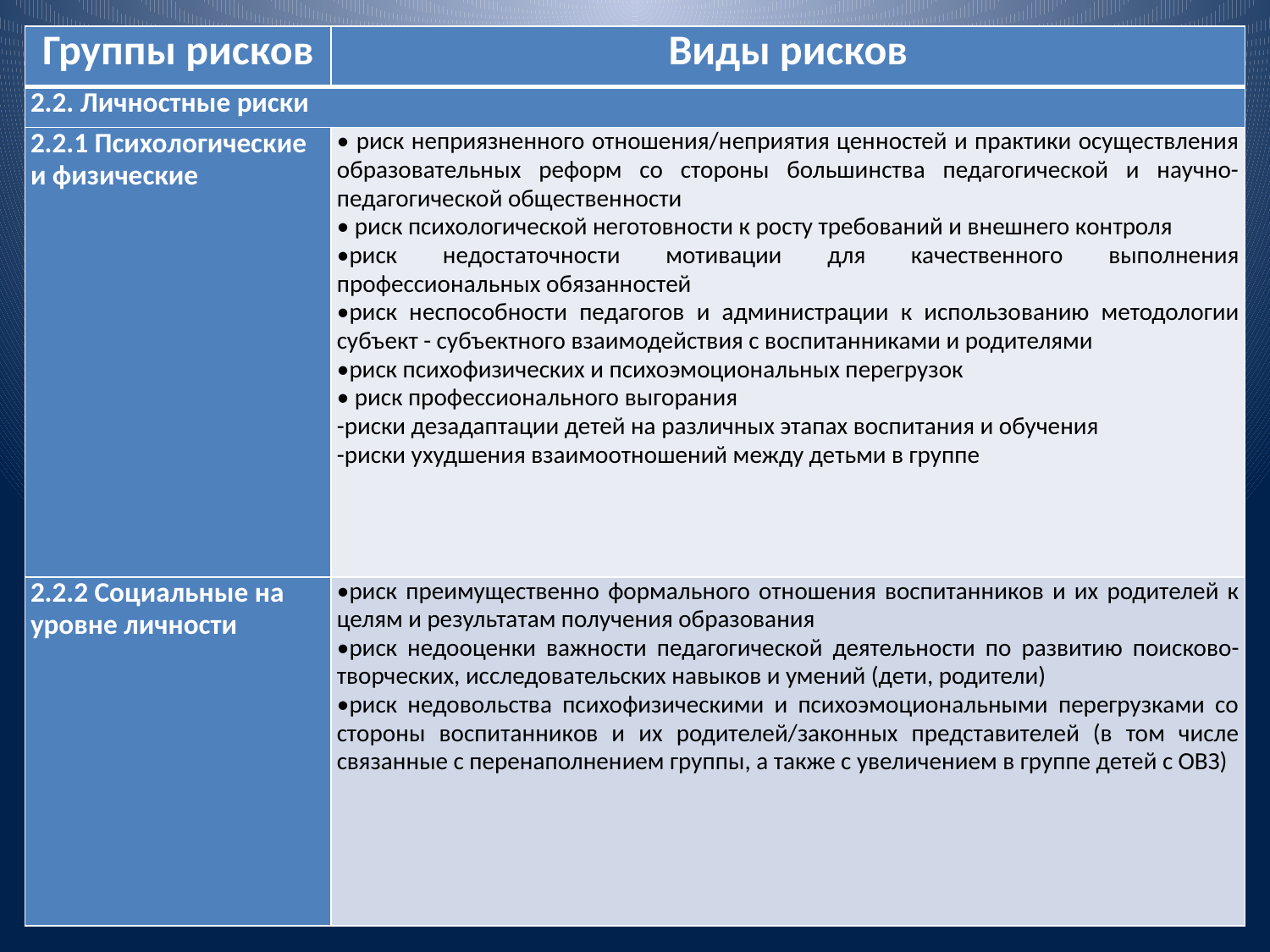

| Группы рисков | Виды рисков |
| --- | --- |
| 2.2. Личностные риски |  |
| 2.2.1 Психологические и физические | • риск неприязненного отношения/неприятия ценностей и практики осуществления образовательных реформ со стороны большинства педагогической и научно-педагогической общественности • риск психологической неготовности к росту требований и внешнего контроля •риск недостаточности мотивации для качественного выполнения профессиональных обязанностей •риск неспособности педагогов и администрации к использованию методологии субъект - субъектного взаимодействия с воспитанниками и родителями •риск психофизических и психоэмоциональных перегрузок • риск профессионального выгорания -риски дезадаптации детей на различных этапах воспитания и обучения -риски ухудшения взаимоотношений между детьми в группе |
| 2.2.2 Социальные на уровне личности | •риск преимущественно формального отношения воспитанников и их родителей к целям и результатам получения образования •риск недооценки важности педагогической деятельности по развитию поисково-творческих, исследовательских навыков и умений (дети, родители) •риск недовольства психофизическими и психоэмоциональными перегрузками со стороны воспитанников и их родителей/законных представителей (в том числе связанные с перенаполнением группы, а также с увеличением в группе детей с ОВЗ) |